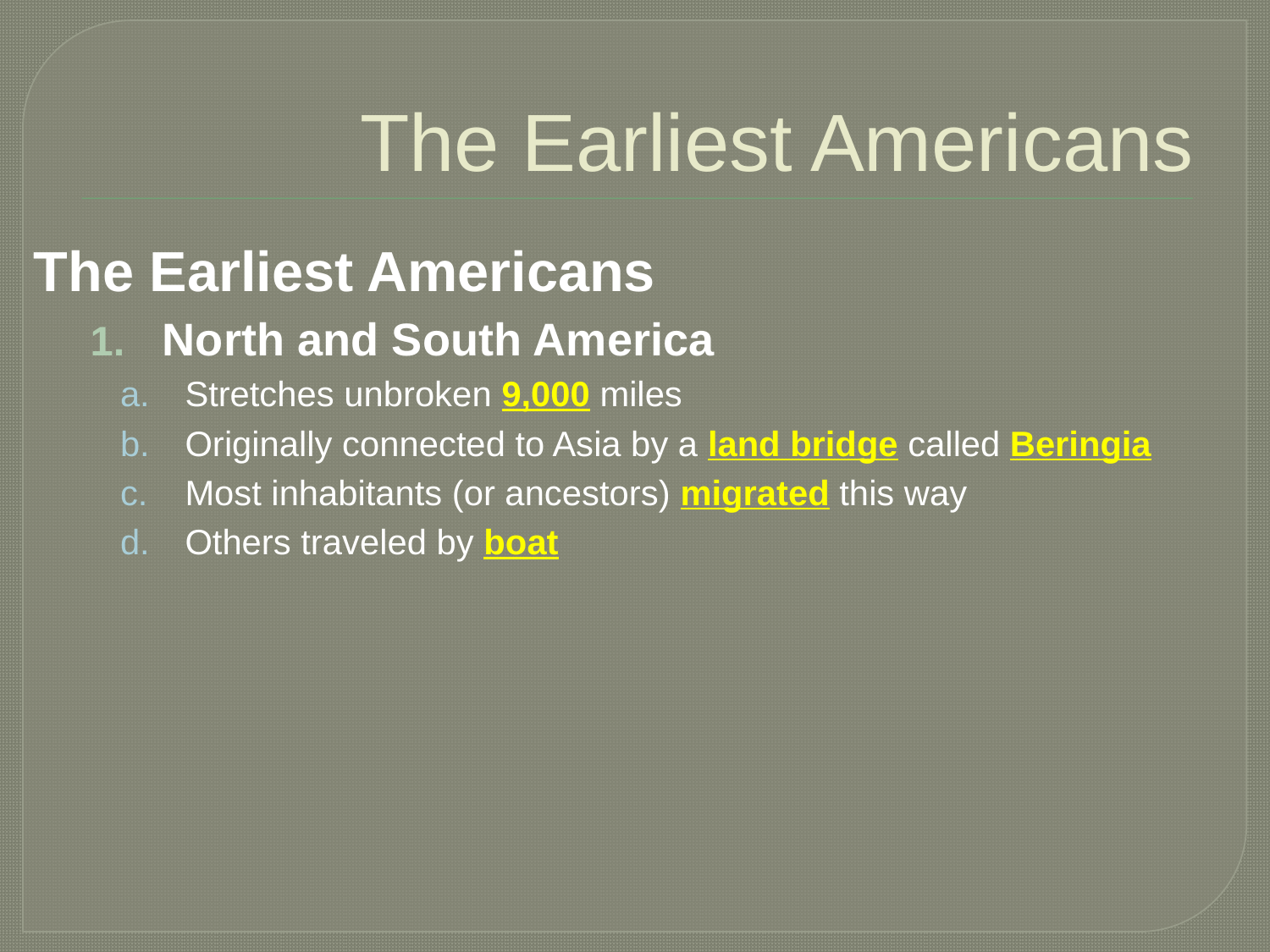

# The Earliest Americans
The Earliest Americans
North and South America
Stretches unbroken 9,000 miles
Originally connected to Asia by a land bridge called Beringia
Most inhabitants (or ancestors) migrated this way
Others traveled by boat